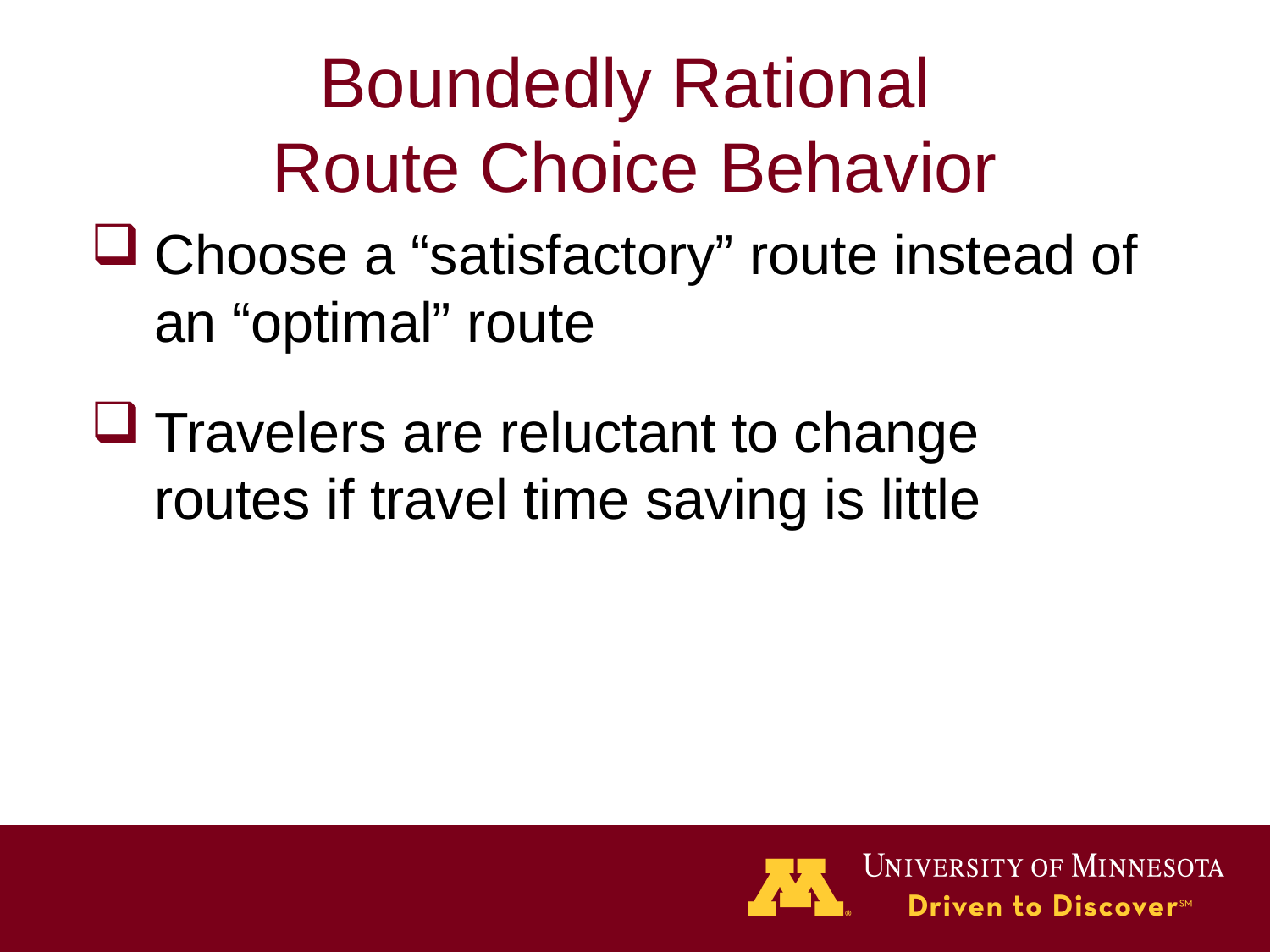

# Boundedly Rational Route Choice Behavior
Choose a “satisfactory” route instead of an “optimal” route
Travelers are reluctant to change routes if travel time saving is little